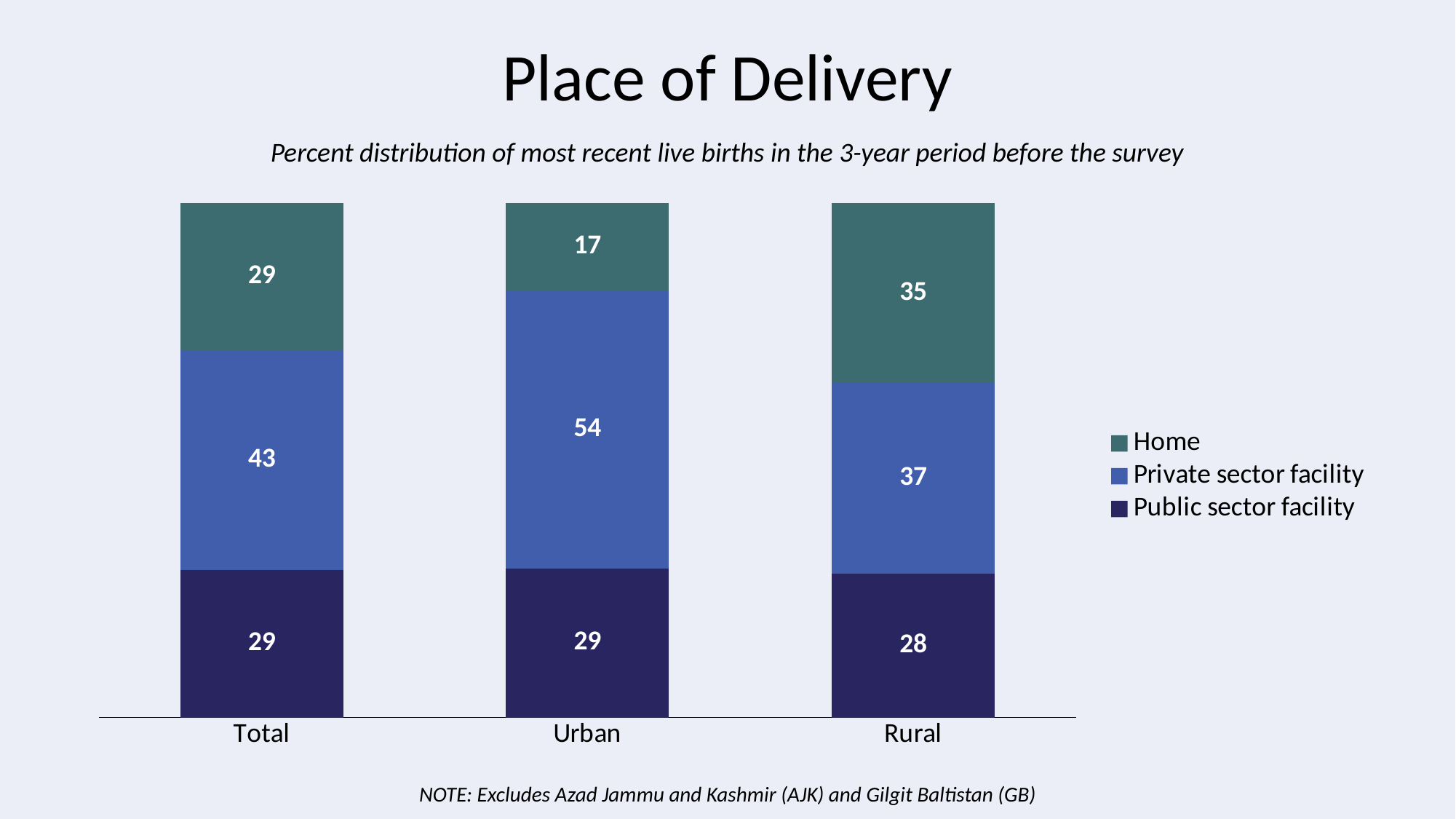

# Place of Delivery
Percent distribution of most recent live births in the 3-year period before the survey

### Chart

| Category | Public sector facility | Private sector facility | Home |
|---|---|---|---|
| Total | 29.0 | 43.0 | 29.0 |
| Urban | 29.0 | 54.0 | 17.0 |
| Rural | 28.0 | 37.0 | 35.0 |
NOTE: Excludes Azad Jammu and Kashmir (AJK) and Gilgit Baltistan (GB)